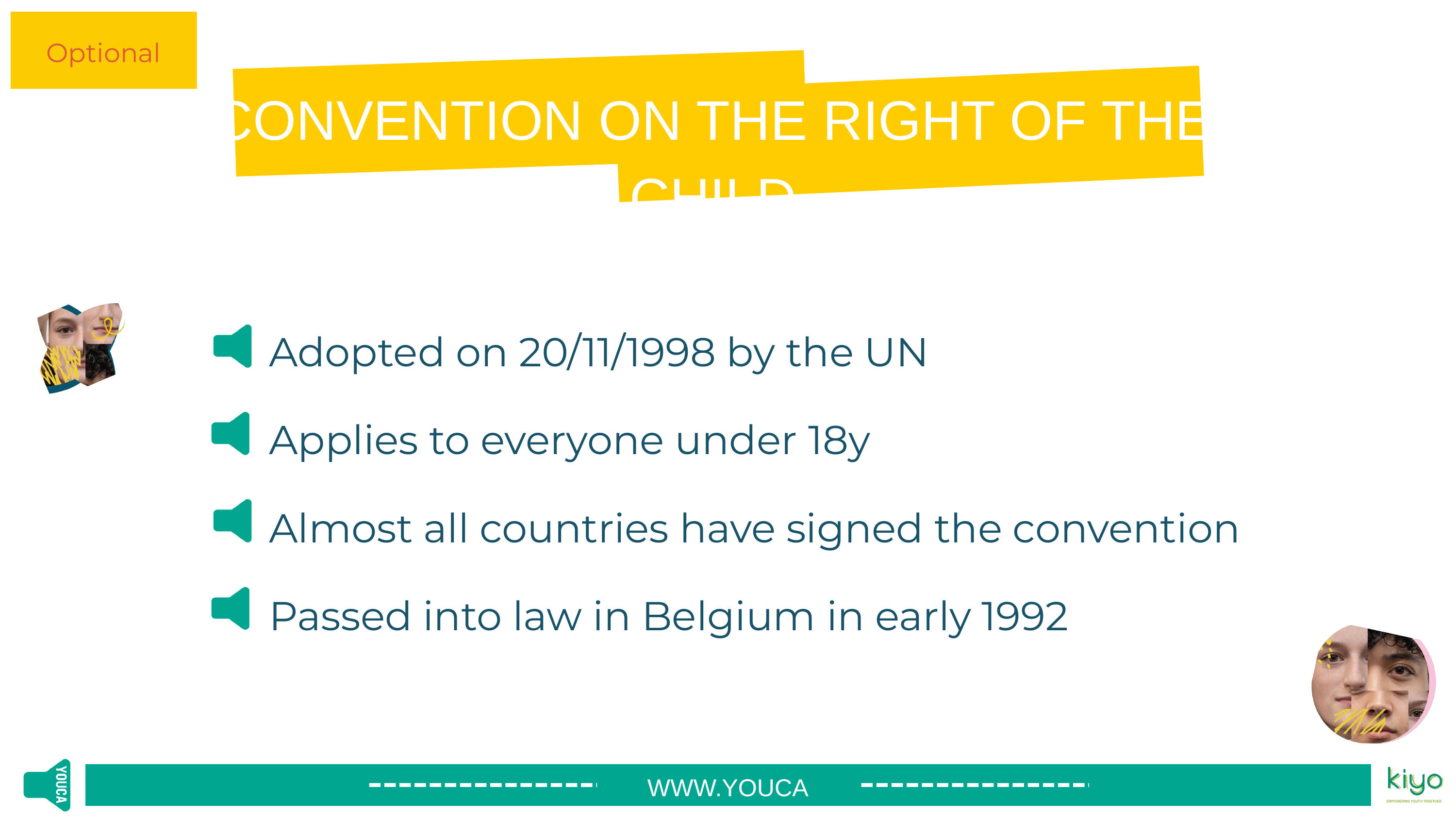

Optional

CONVENTION ON THE RIGHT OF THE CHILD

Adopted on 20/11/1998 by the UN
Applies to everyone under 18y
Almost all countries have signed the convention
Passed into law in Belgium in early 1992

WWW.YOUCA.BE